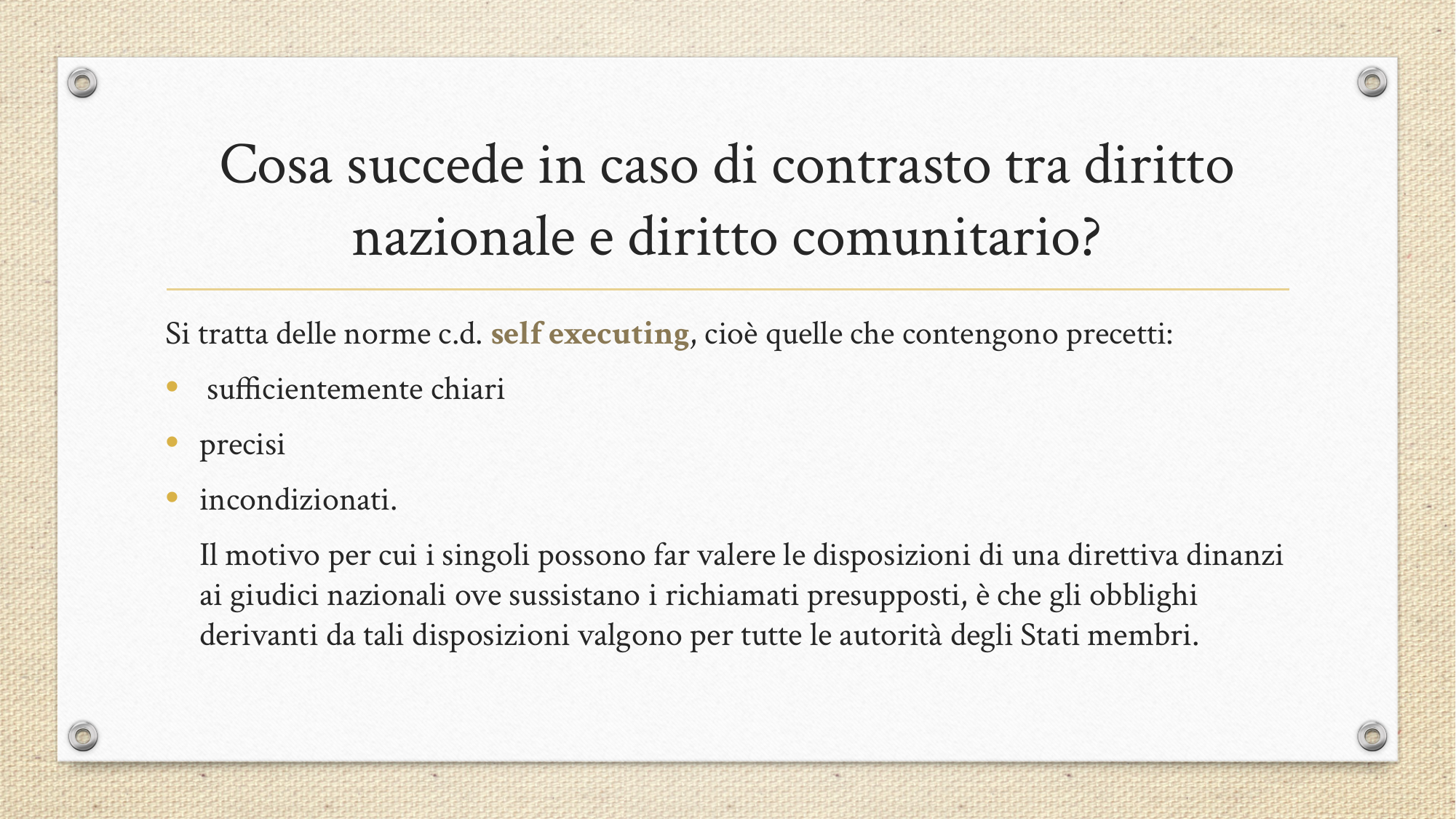

# Cosa succede in caso di contrasto tra diritto nazionale e diritto comunitario?
Si tratta delle norme c.d. self executing, cioè quelle che contengono precetti:
 sufficientemente chiari
precisi
incondizionati.
Il motivo per cui i singoli possono far valere le disposizioni di una direttiva dinanzi ai giudici nazionali ove sussistano i richiamati presupposti, è che gli obblighi derivanti da tali disposizioni valgono per tutte le autorità degli Stati membri.